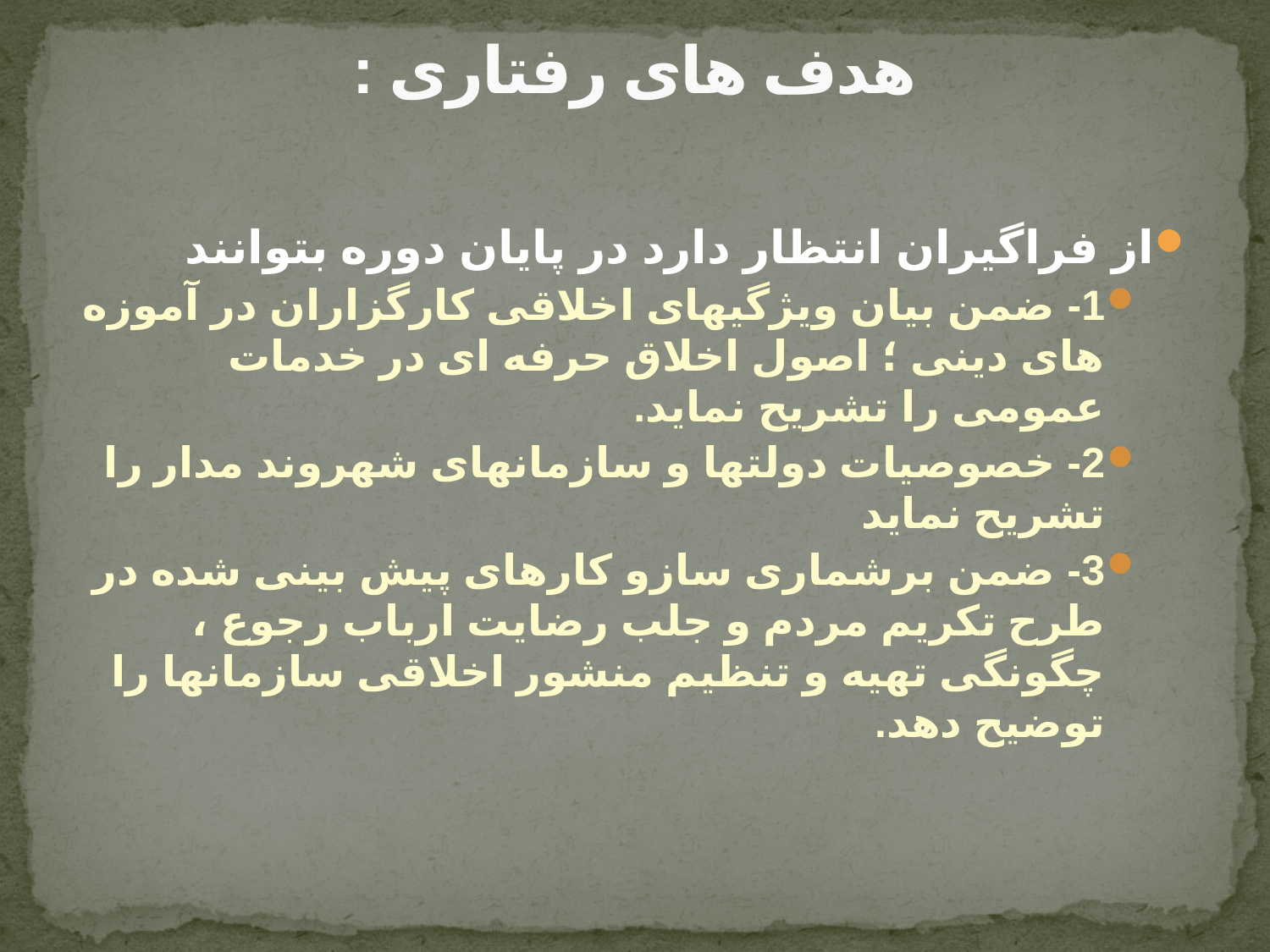

# هدف های رفتاری :
از فراگیران انتظار دارد در پایان دوره بتوانند
1- ضمن بیان ویژگیهای اخلاقی کارگزاران در آموزه های دینی ؛ اصول اخلاق حرفه ای در خدمات عمومی را تشریح نماید.
2- خصوصیات دولتها و سازمانهای شهروند مدار را تشریح نماید
3- ضمن برشماری سازو کارهای پیش بینی شده در طرح تکریم مردم و جلب رضایت ارباب رجوع ، چگونگی تهیه و تنظیم منشور اخلاقی سازمانها را توضیح دهد.